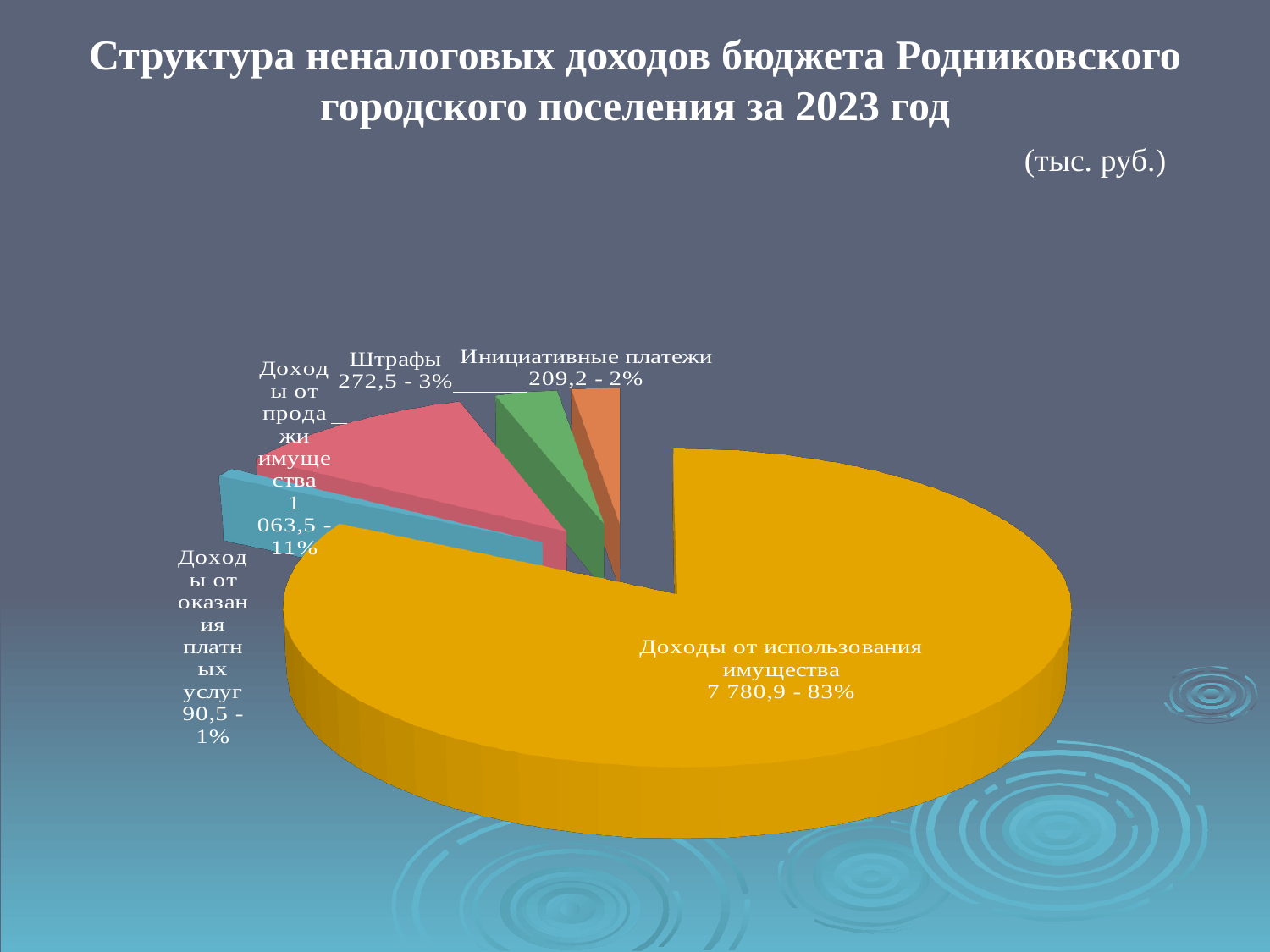

# Структура неналоговых доходов бюджета Родниковского городского поселения за 2023 год (тыс. руб.)

[unsupported chart]